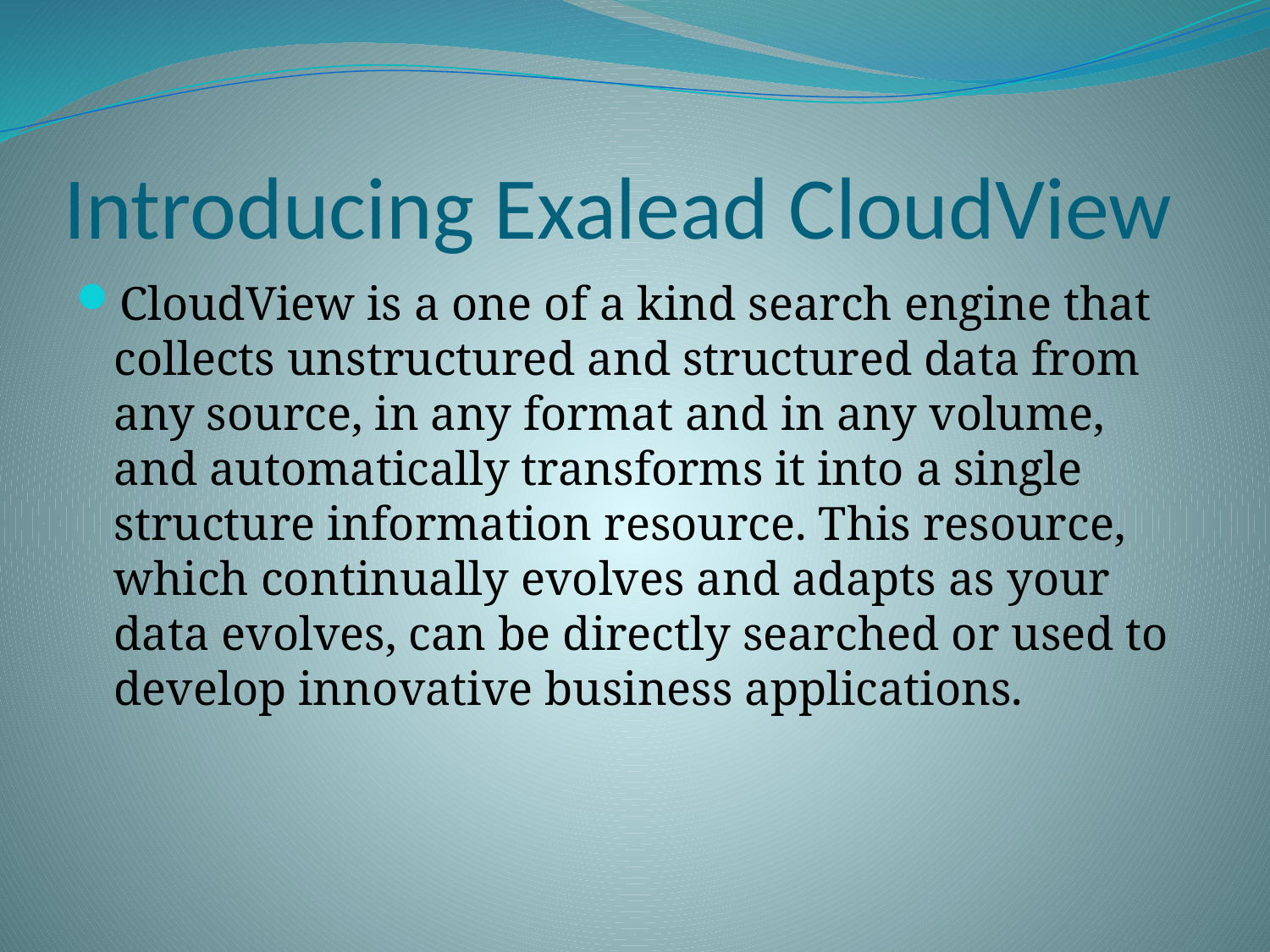

# Introducing Exalead CloudView
CloudView is a one of a kind search engine that collects unstructured and structured data from any source, in any format and in any volume, and automatically transforms it into a single structure information resource. This resource, which continually evolves and adapts as your data evolves, can be directly searched or used to develop innovative business applications.